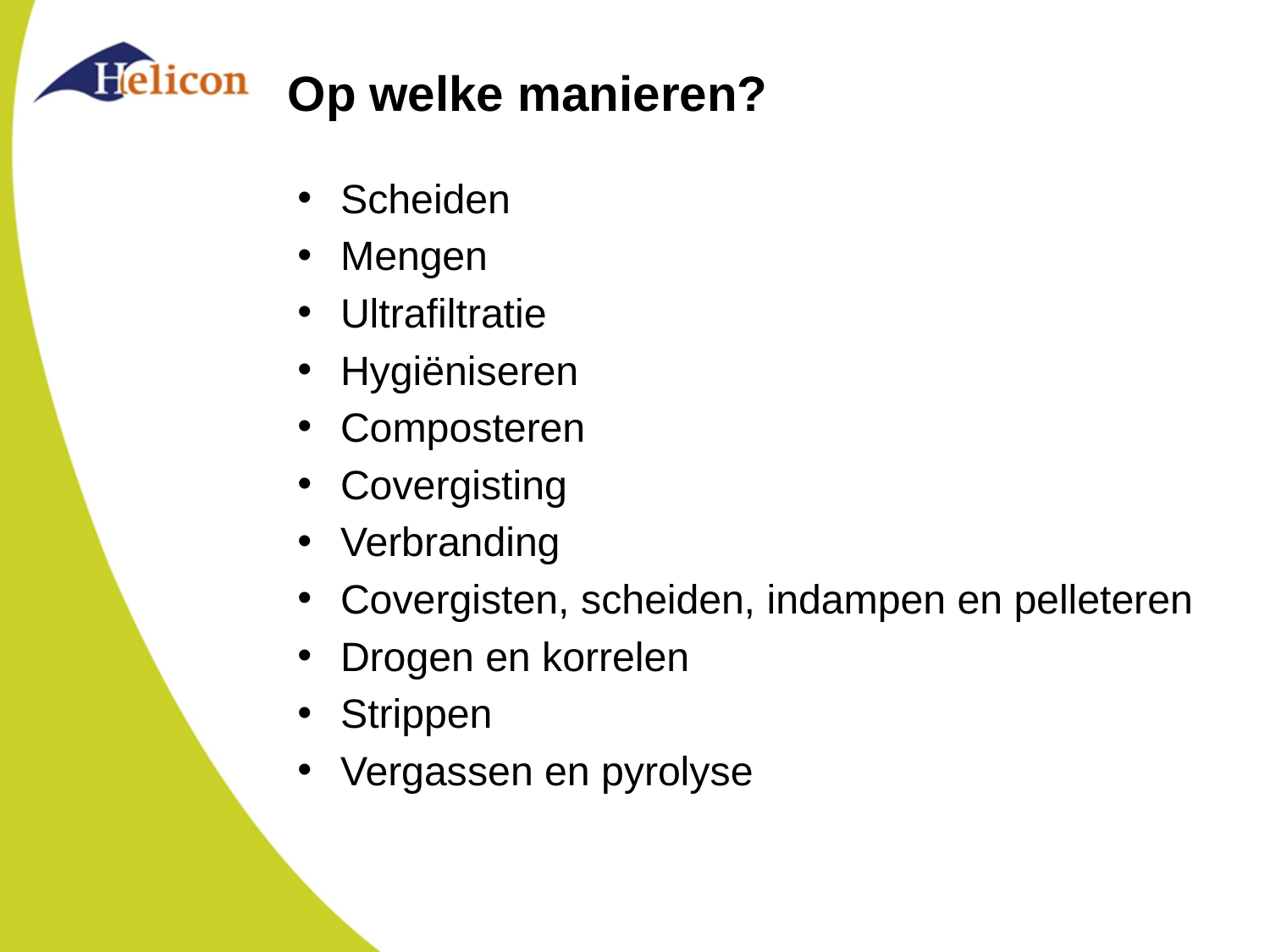

# Op welke manieren?
Scheiden
Mengen
Ultrafiltratie
Hygiëniseren
Composteren
Covergisting
Verbranding
Covergisten, scheiden, indampen en pelleteren
Drogen en korrelen
Strippen
Vergassen en pyrolyse